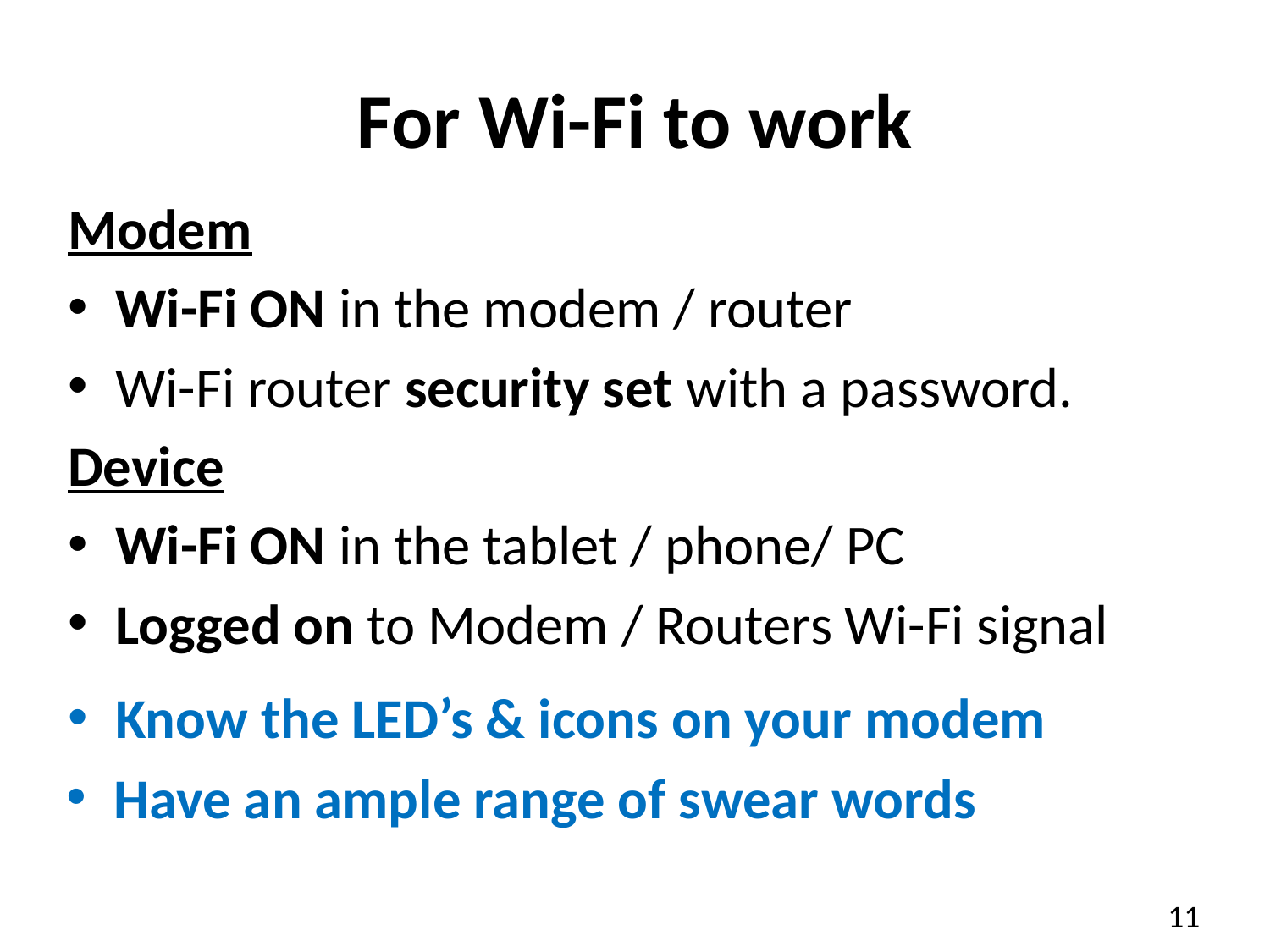

# For Wi-Fi to work
Modem
Wi-Fi ON in the modem / router
Wi-Fi router security set with a password.
Device
Wi-Fi ON in the tablet / phone/ PC
Logged on to Modem / Routers Wi-Fi signal

Know the LED’s & icons on your modem

Have an ample range of swear words

11